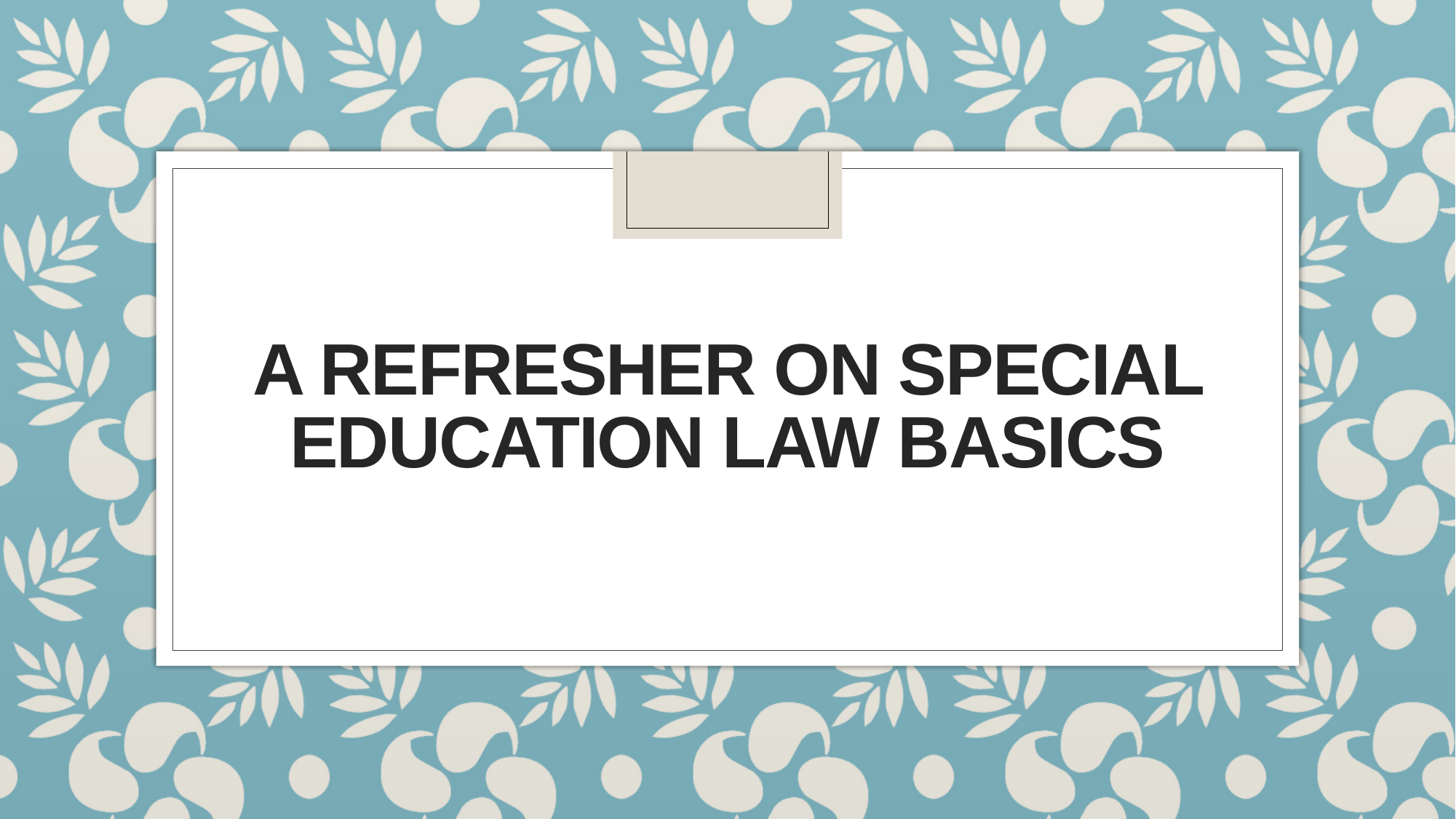

# A Refresher on Special Education Law Basics